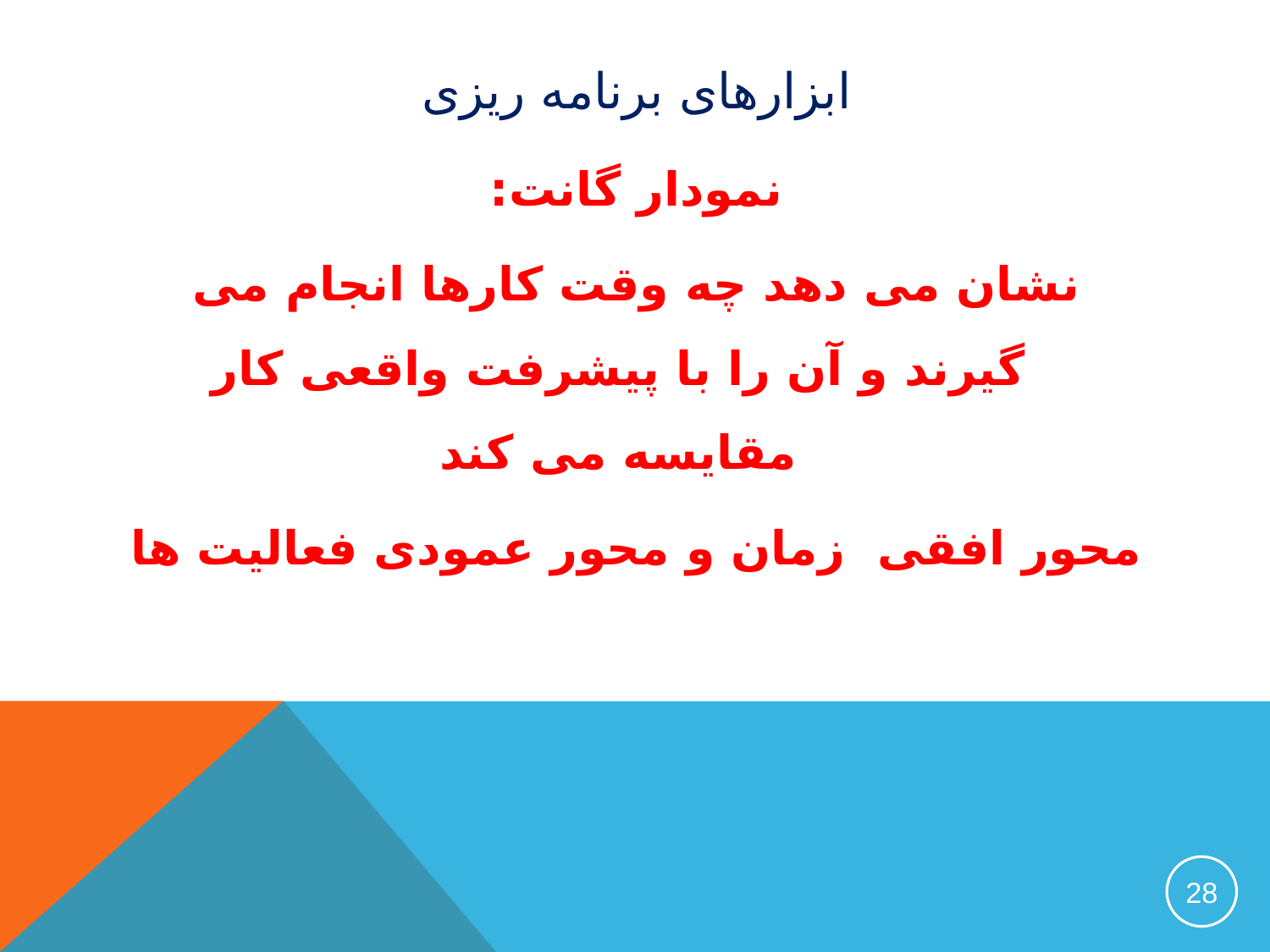

# ابزارهای برنامه ریزی
نمودار گانت:
نشان می دهد چه وقت کارها انجام می گیرند و آن را با پیشرفت واقعی کار مقایسه می کند
محور افقی  زمان و محور عمودی فعالیت ها
28